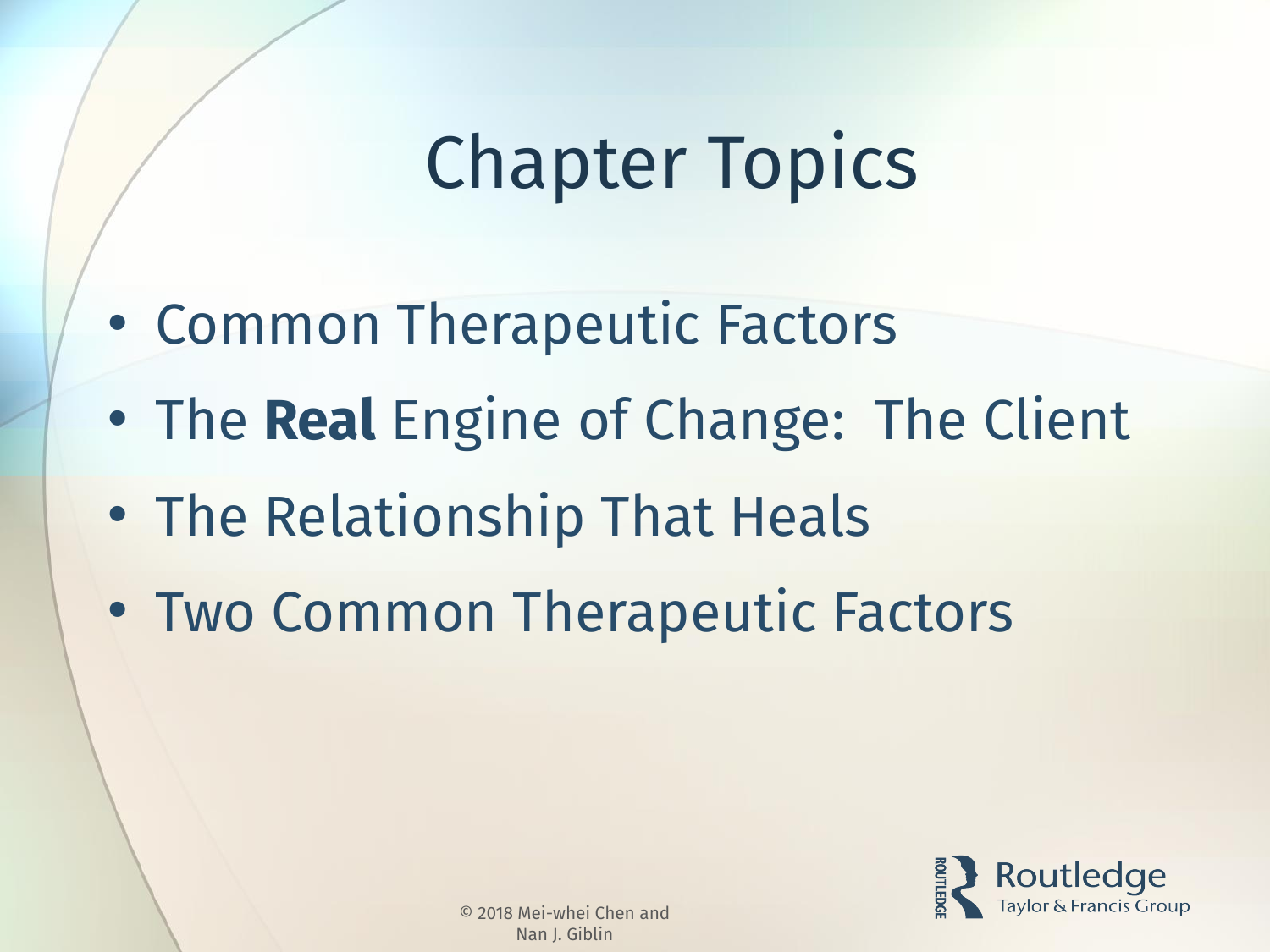

# Chapter Topics
Common Therapeutic Factors
The Real Engine of Change:  The Client
The Relationship That Heals
Two Common Therapeutic Factors